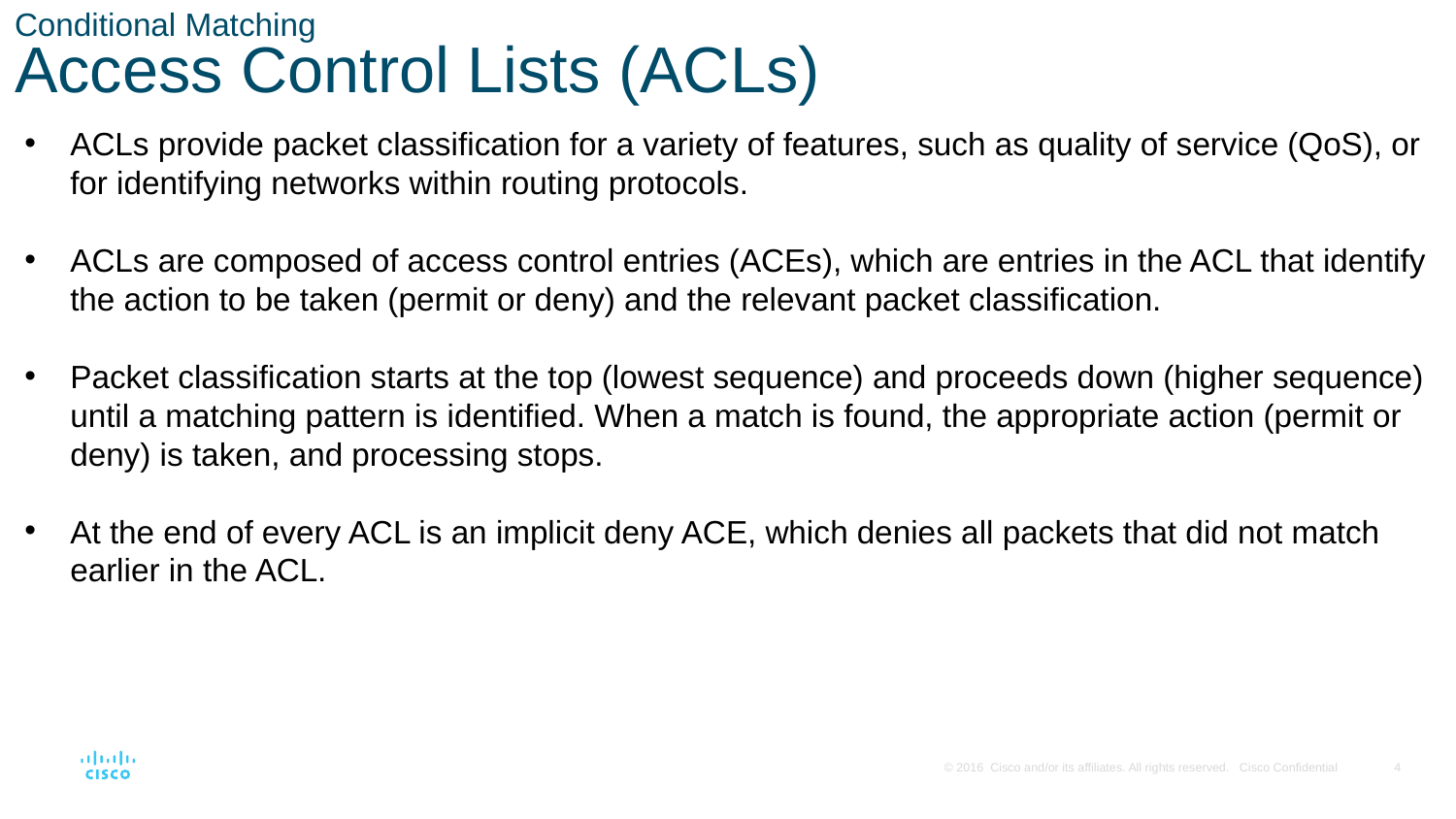

# Conditional Matching Access Control Lists (ACLs)
ACLs provide packet classification for a variety of features, such as quality of service (QoS), or for identifying networks within routing protocols.

ACLs are composed of access control entries (ACEs), which are entries in the ACL that identify the action to be taken (permit or deny) and the relevant packet classification.

Packet classification starts at the top (lowest sequence) and proceeds down (higher sequence) until a matching pattern is identified. When a match is found, the appropriate action (permit or deny) is taken, and processing stops.

At the end of every ACL is an implicit deny ACE, which denies all packets that did not match earlier in the ACL.